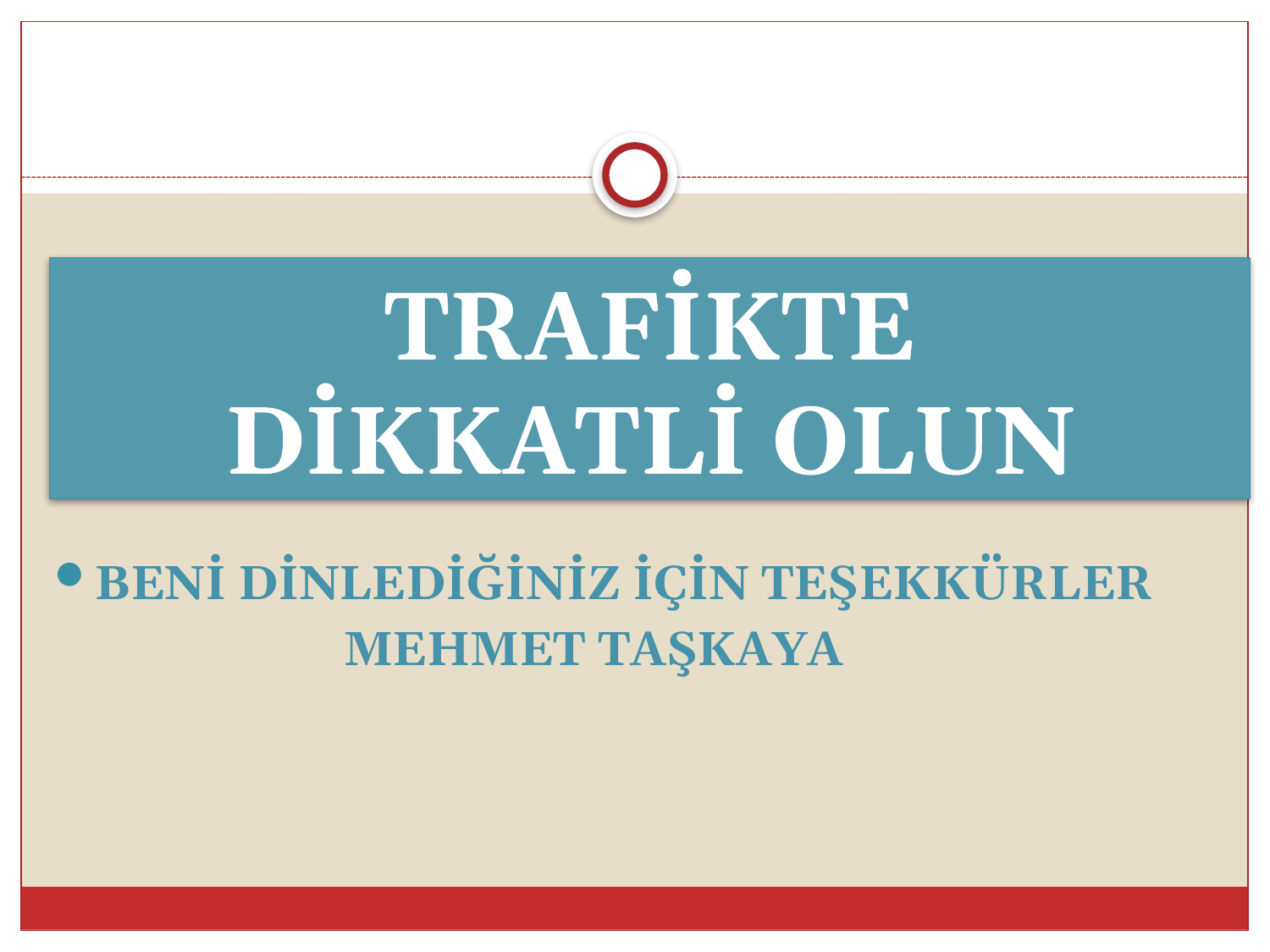

#

Beni Dinlediğiniz İçin Teşekkürler
                        Mehmet Taşkaya
TRAFİKTE
DİKKATLİ OLUN